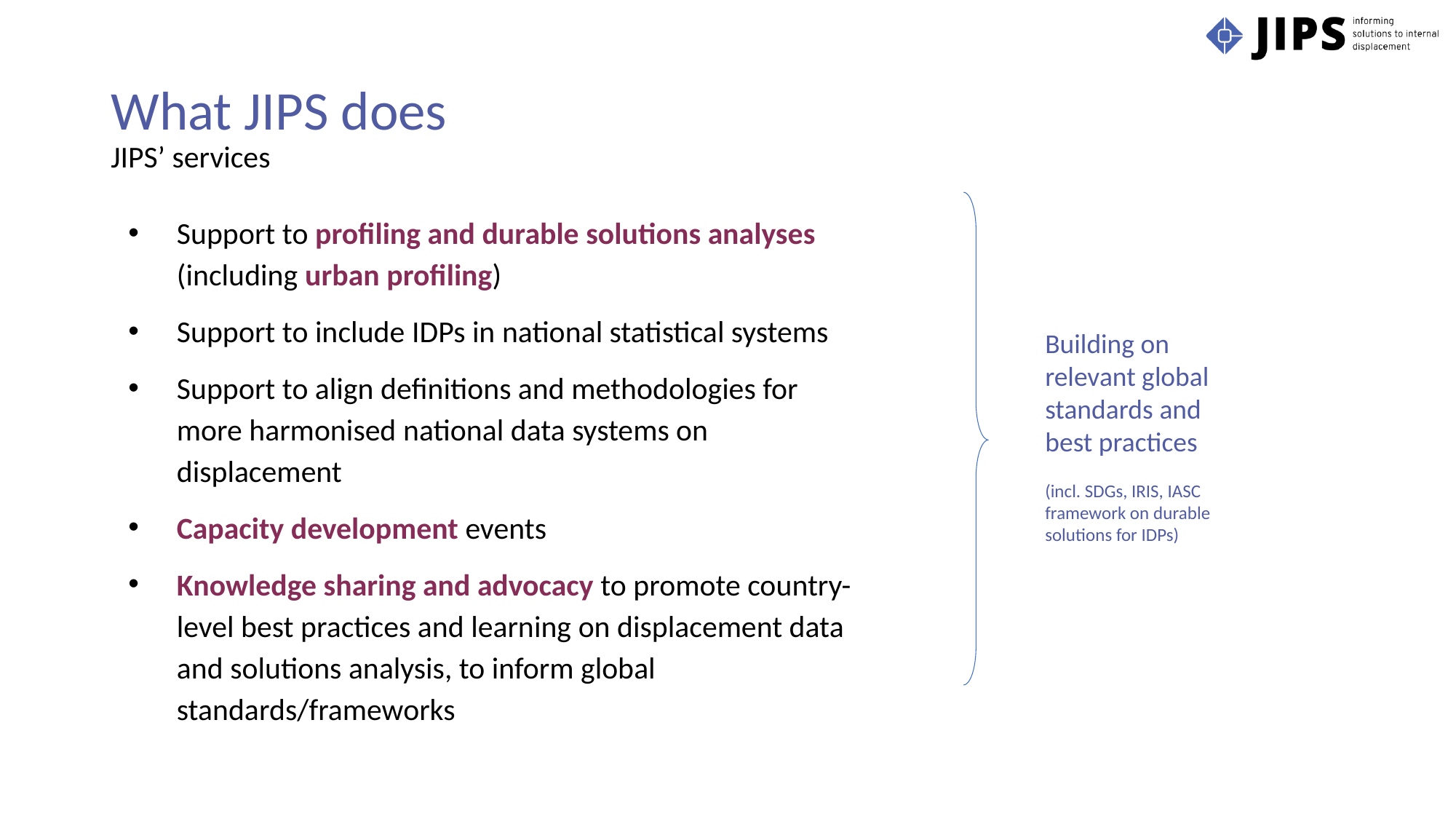

# What JIPS does JIPS’ services

Support to profiling and durable solutions analyses (including urban profiling)
Support to include IDPs in national statistical systems
Support to align definitions and methodologies for more harmonised national data systems on displacement
Capacity development events
Knowledge sharing and advocacy to promote country-level best practices and learning on displacement data and solutions analysis, to inform global standards/frameworks
Building on relevant global standards and best practices

(incl. SDGs, IRIS, IASC framework on durable solutions for IDPs)